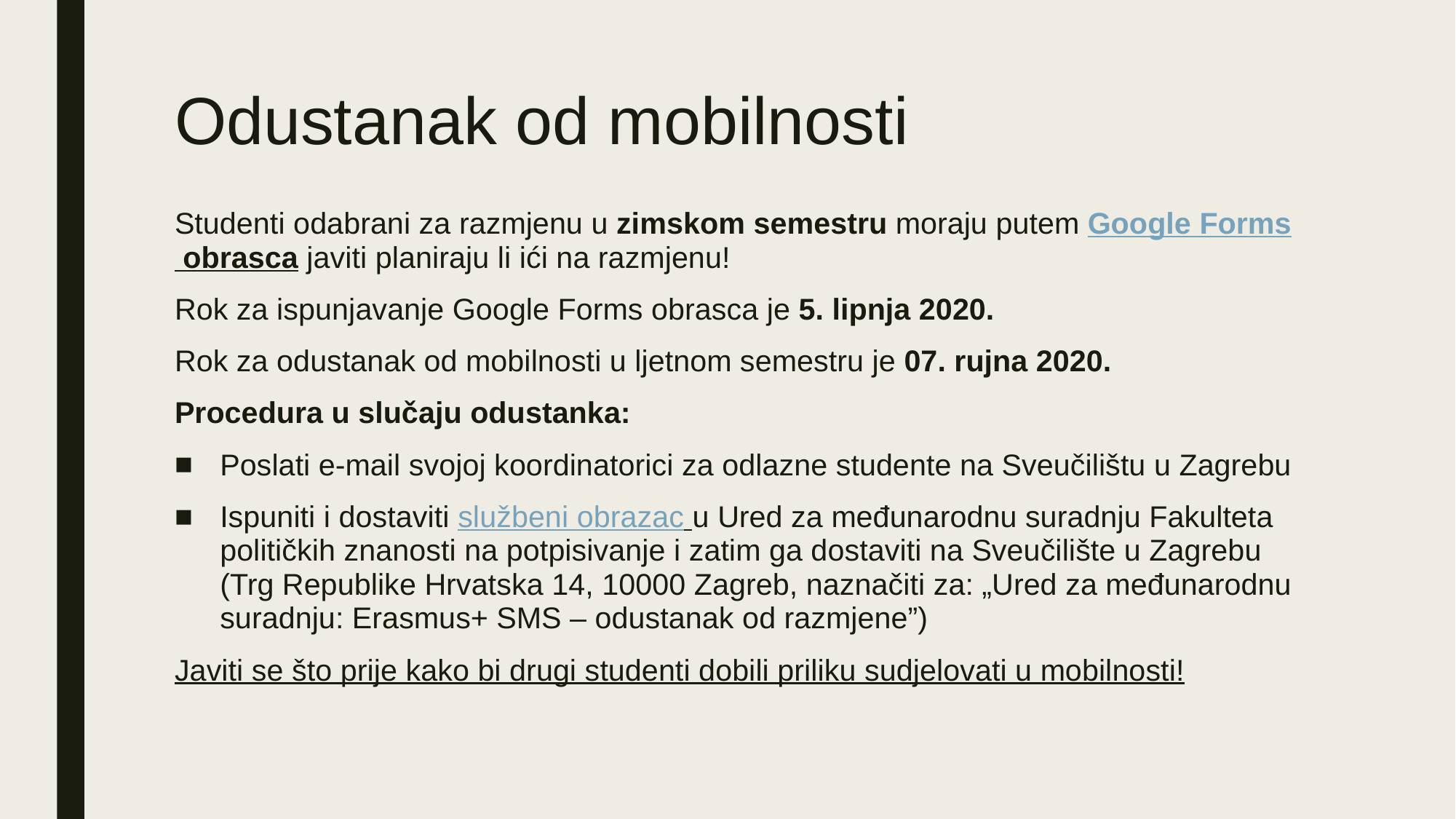

# Odustanak od mobilnosti
Studenti odabrani za razmjenu u zimskom semestru moraju putem Google Forms obrasca javiti planiraju li ići na razmjenu!
Rok za ispunjavanje Google Forms obrasca je 5. lipnja 2020.
Rok za odustanak od mobilnosti u ljetnom semestru je 07. rujna 2020.
Procedura u slučaju odustanka:
Poslati e-mail svojoj koordinatorici za odlazne studente na Sveučilištu u Zagrebu
Ispuniti i dostaviti službeni obrazac u Ured za međunarodnu suradnju Fakulteta političkih znanosti na potpisivanje i zatim ga dostaviti na Sveučilište u Zagrebu (Trg Republike Hrvatska 14, 10000 Zagreb, naznačiti za: „Ured za međunarodnu suradnju: Erasmus+ SMS – odustanak od razmjene”)
Javiti se što prije kako bi drugi studenti dobili priliku sudjelovati u mobilnosti!